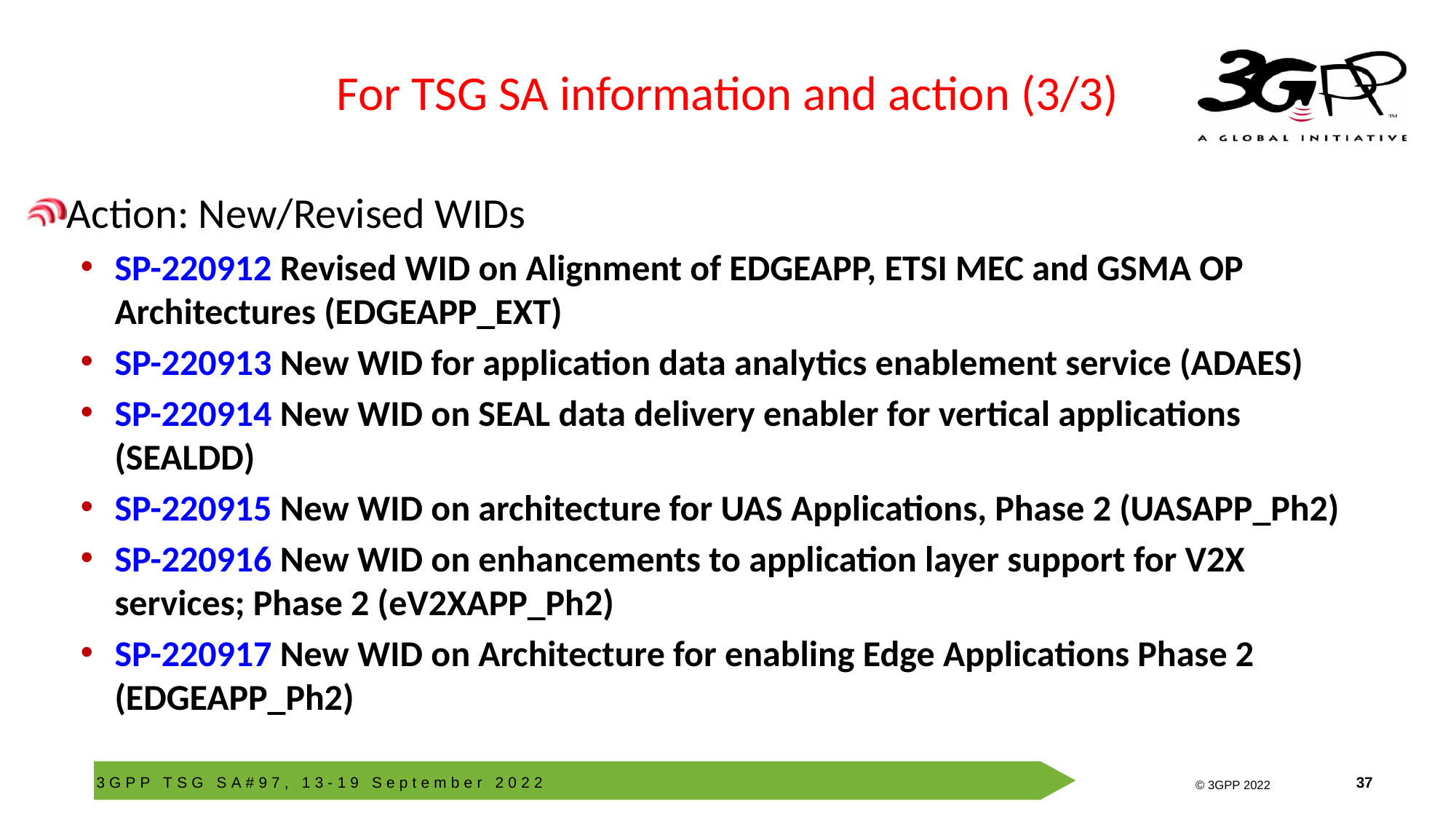

# For TSG SA information and action (3/3)
Action: New/Revised WIDs
SP-220912 Revised WID on Alignment of EDGEAPP, ETSI MEC and GSMA OP Architectures (EDGEAPP_EXT)
SP-220913 New WID for application data analytics enablement service (ADAES)
SP-220914 New WID on SEAL data delivery enabler for vertical applications (SEALDD)
SP-220915 New WID on architecture for UAS Applications, Phase 2 (UASAPP_Ph2)
SP-220916 New WID on enhancements to application layer support for V2X services; Phase 2 (eV2XAPP_Ph2)
SP-220917 New WID on Architecture for enabling Edge Applications Phase 2 (EDGEAPP_Ph2)